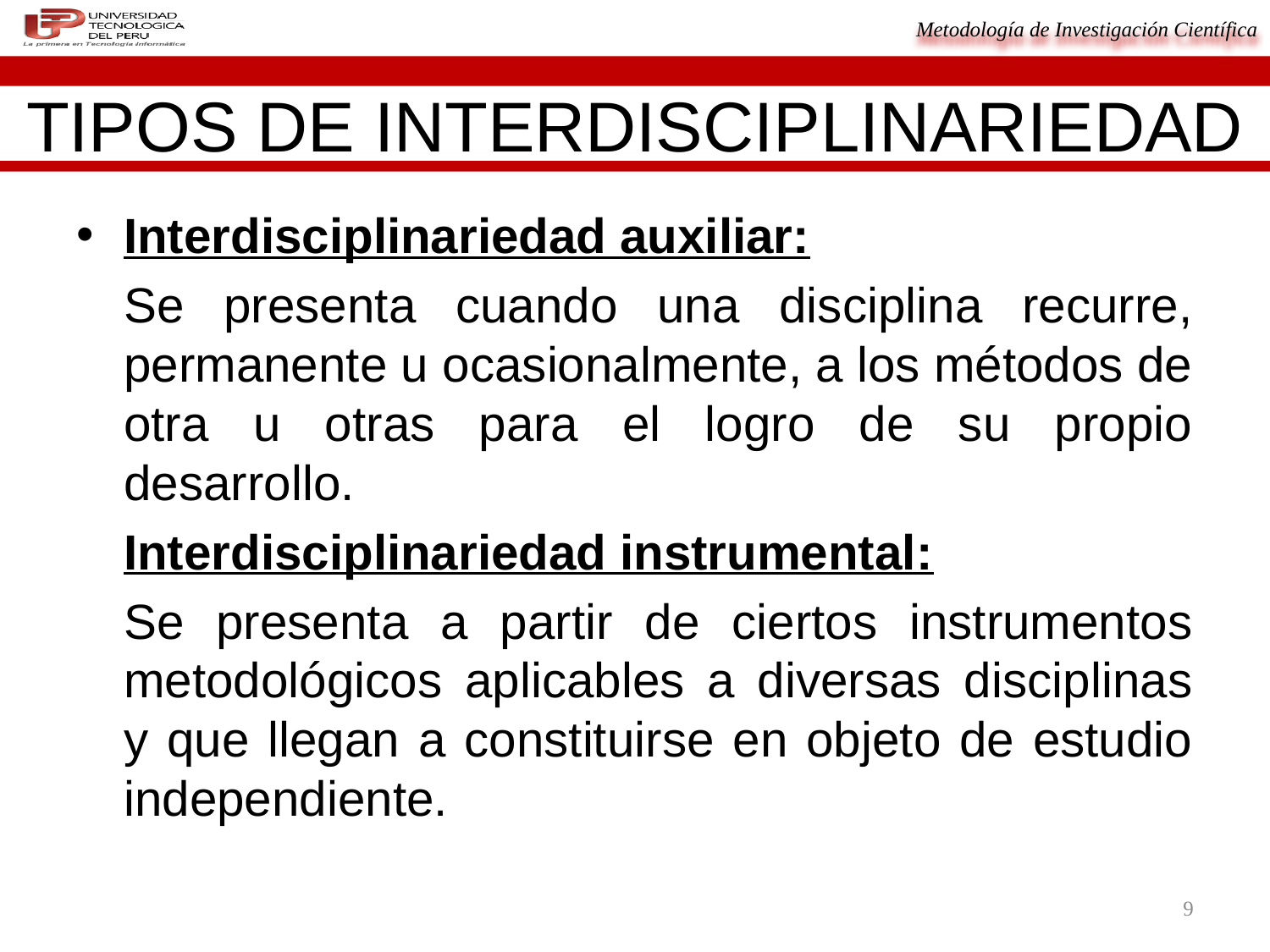

# TIPOS DE INTERDISCIPLINARIEDAD
Interdisciplinariedad auxiliar:
	Se presenta cuando una disciplina recurre, permanente u ocasionalmente, a los métodos de otra u otras para el logro de su propio desarrollo.
	Interdisciplinariedad instrumental:
	Se presenta a partir de ciertos instrumentos metodológicos aplicables a diversas disciplinas y que llegan a constituirse en objeto de estudio independiente.

9